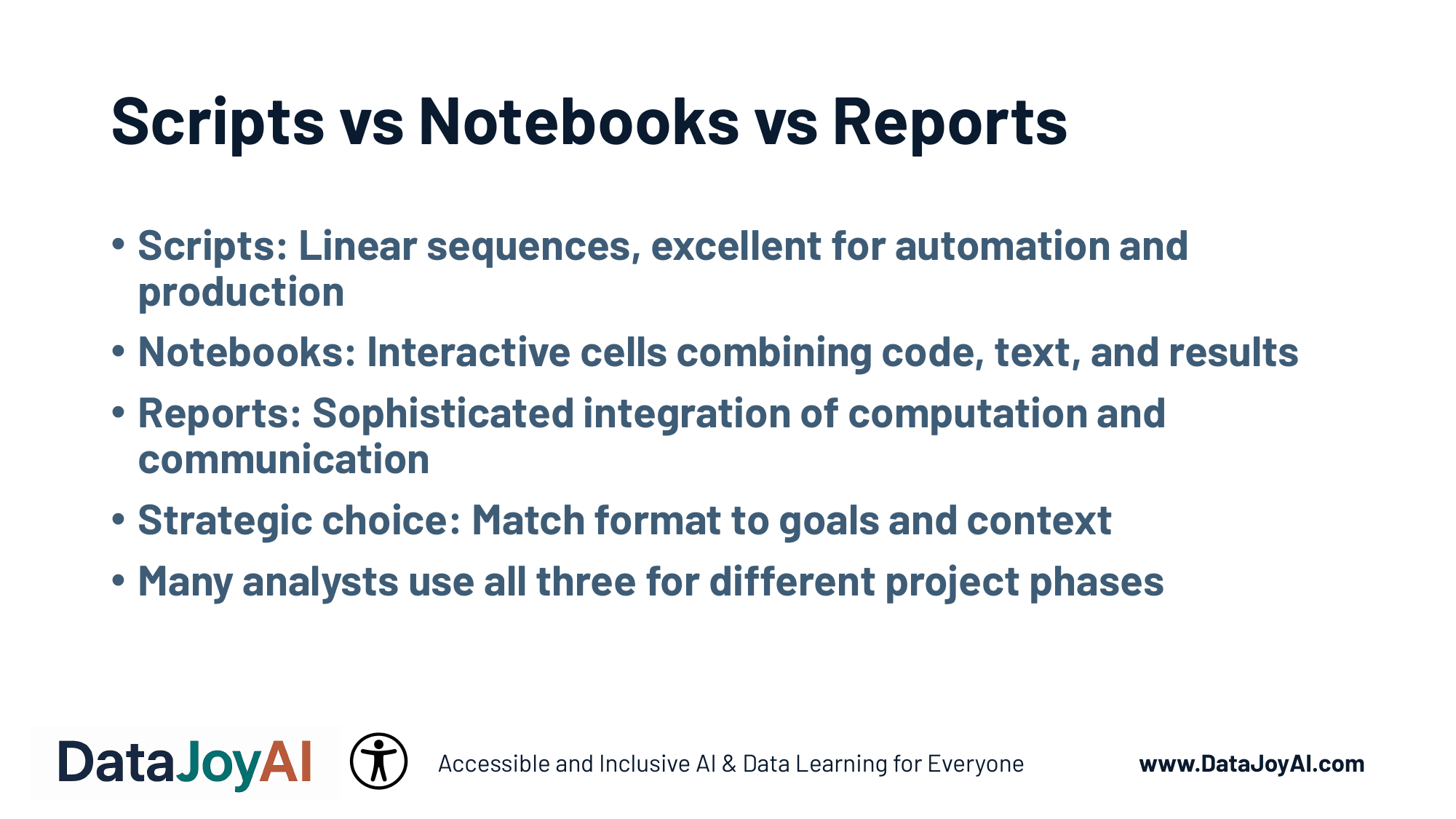

# Scripts vs Notebooks vs Reports
Scripts: Linear sequences, excellent for automation and production
Notebooks: Interactive cells combining code, text, and results
Reports: Sophisticated integration of computation and communication
Strategic choice: Match format to goals and context
Many analysts use all three for different project phases